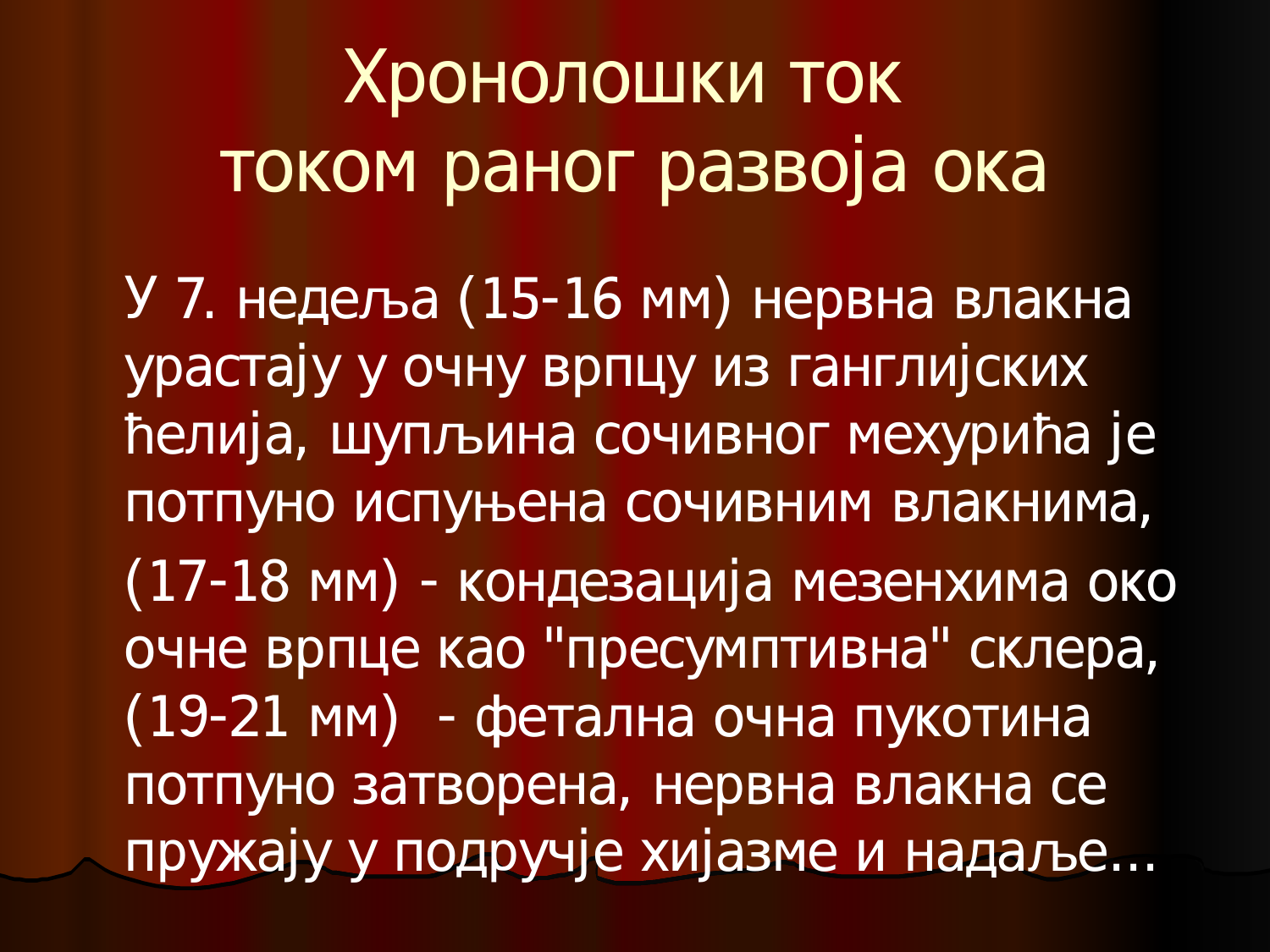

# Хронолошки ток током раног развоја ока
	У 7. недеља (15-16 мм) нервна влакна урастају у очну врпцу из ганглијских ћелија, шупљина сочивног мехурића је потпуно испуњена сочивним влакнима,
	(17-18 мм) - кондезација мезенхима око очне врпце као "пресумптивна" склера, (19-21 мм)  - фетална очна пукотина потпуно затворена, нервна влакна се пружају у подручје хијазме и надаље...